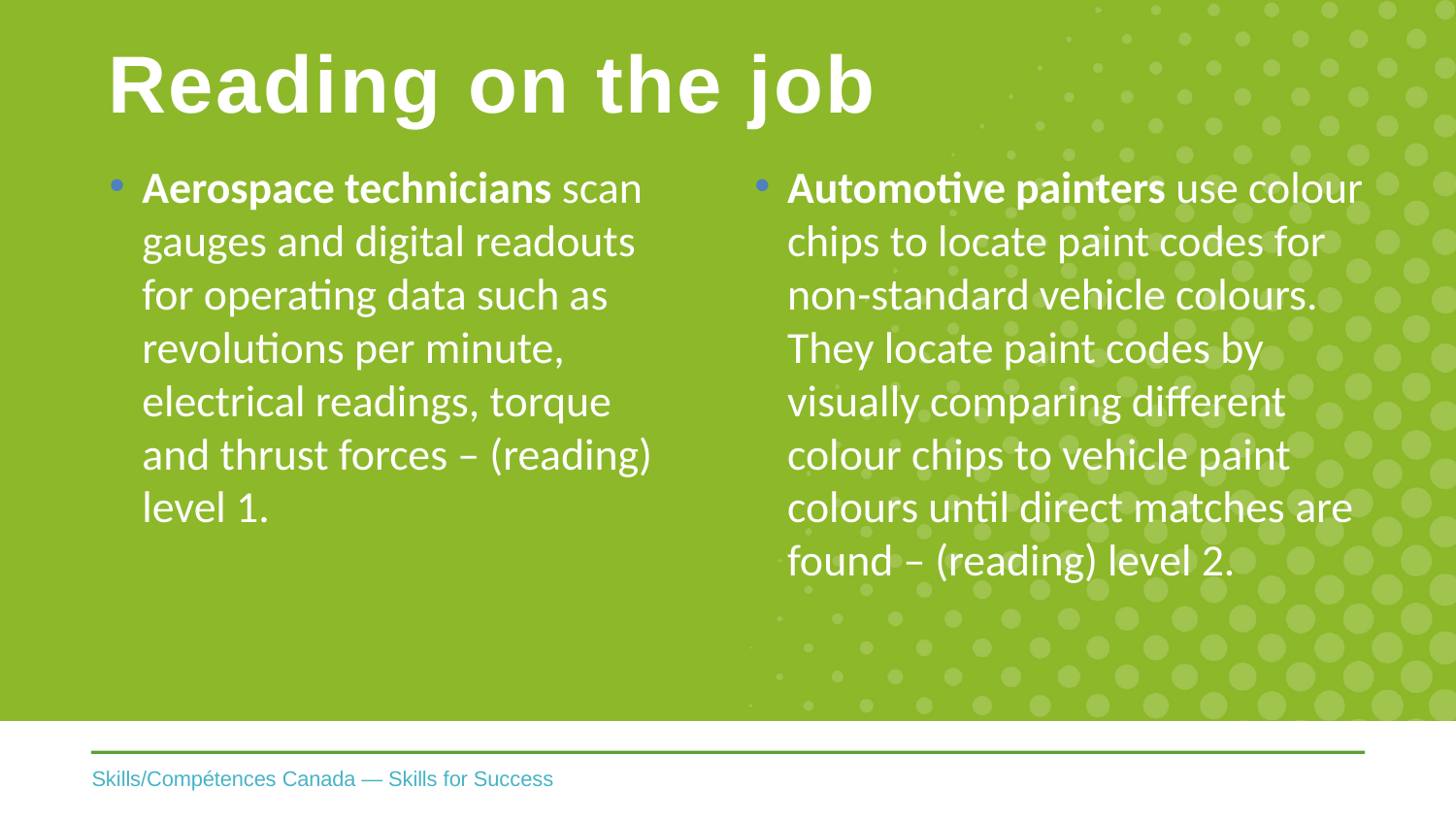

# Reading on the job
Aerospace technicians scan gauges and digital readouts for operating data such as revolutions per minute, electrical readings, torque and thrust forces – (reading) level 1.
Automotive painters use colour chips to locate paint codes for non-standard vehicle colours. They locate paint codes by visually comparing different colour chips to vehicle paint colours until direct matches are found – (reading) level 2.